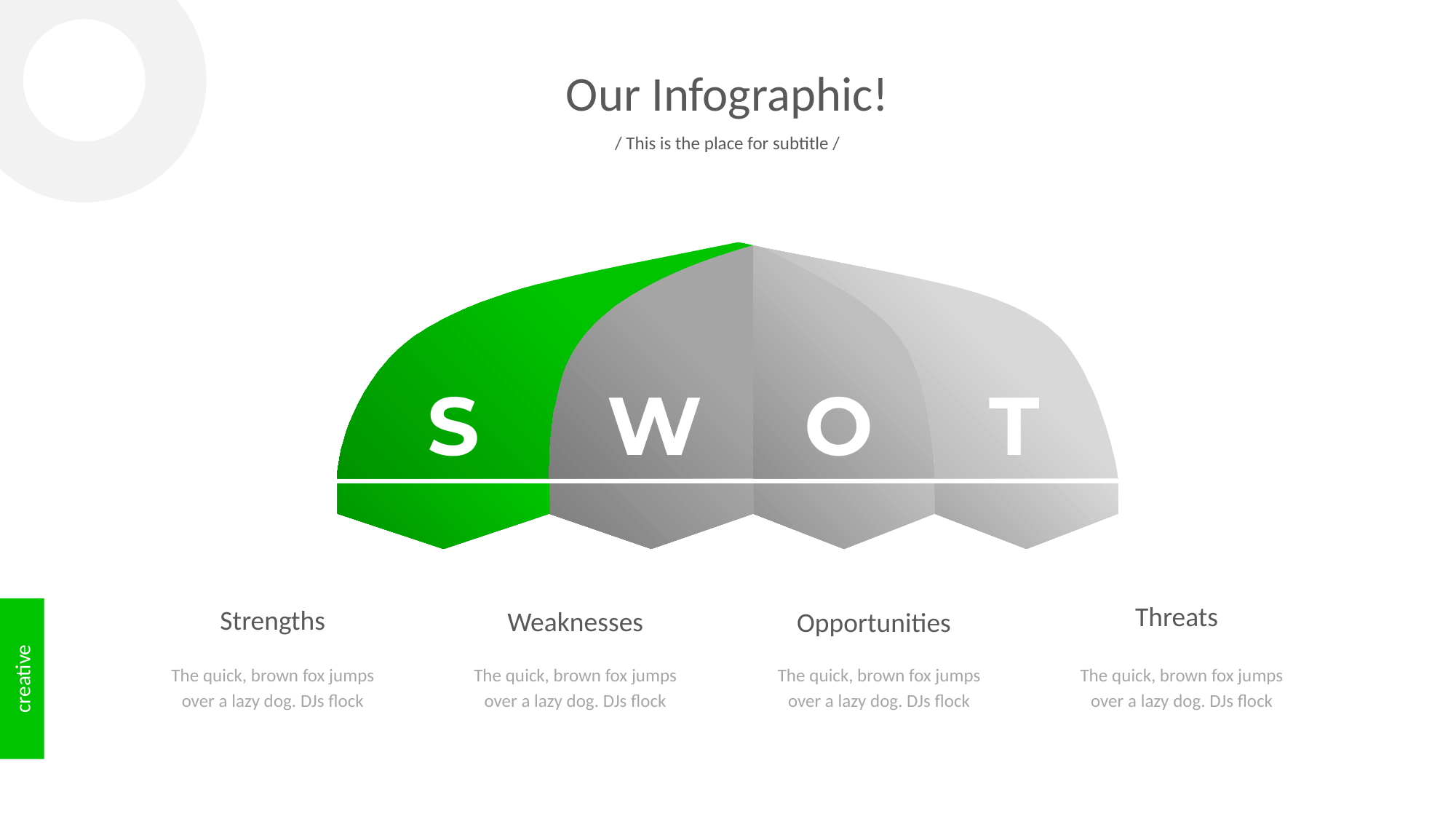

Our Infographic!
/ This is the place for subtitle /

W
O
T
S
Threats
Strengths
Weaknesses
Opportunities

creative
The quick, brown fox jumps over a lazy dog. DJs flock
The quick, brown fox jumps over a lazy dog. DJs flock
The quick, brown fox jumps over a lazy dog. DJs flock
The quick, brown fox jumps over a lazy dog. DJs flock